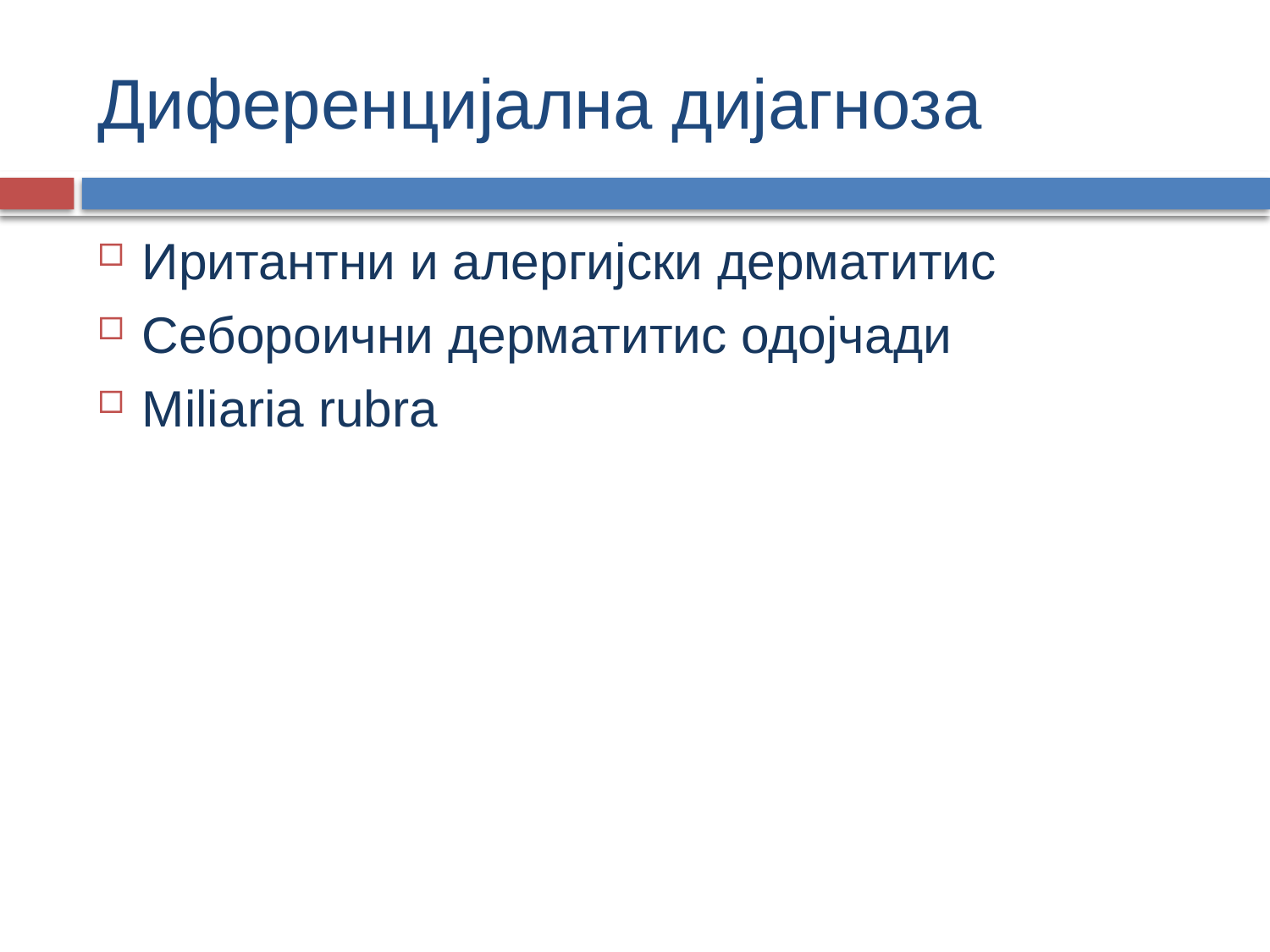

# Диференцијална дијагноза
Иритантни и алергијски дерматитис
Себороични дерматитис одојчади
Miliaria rubra